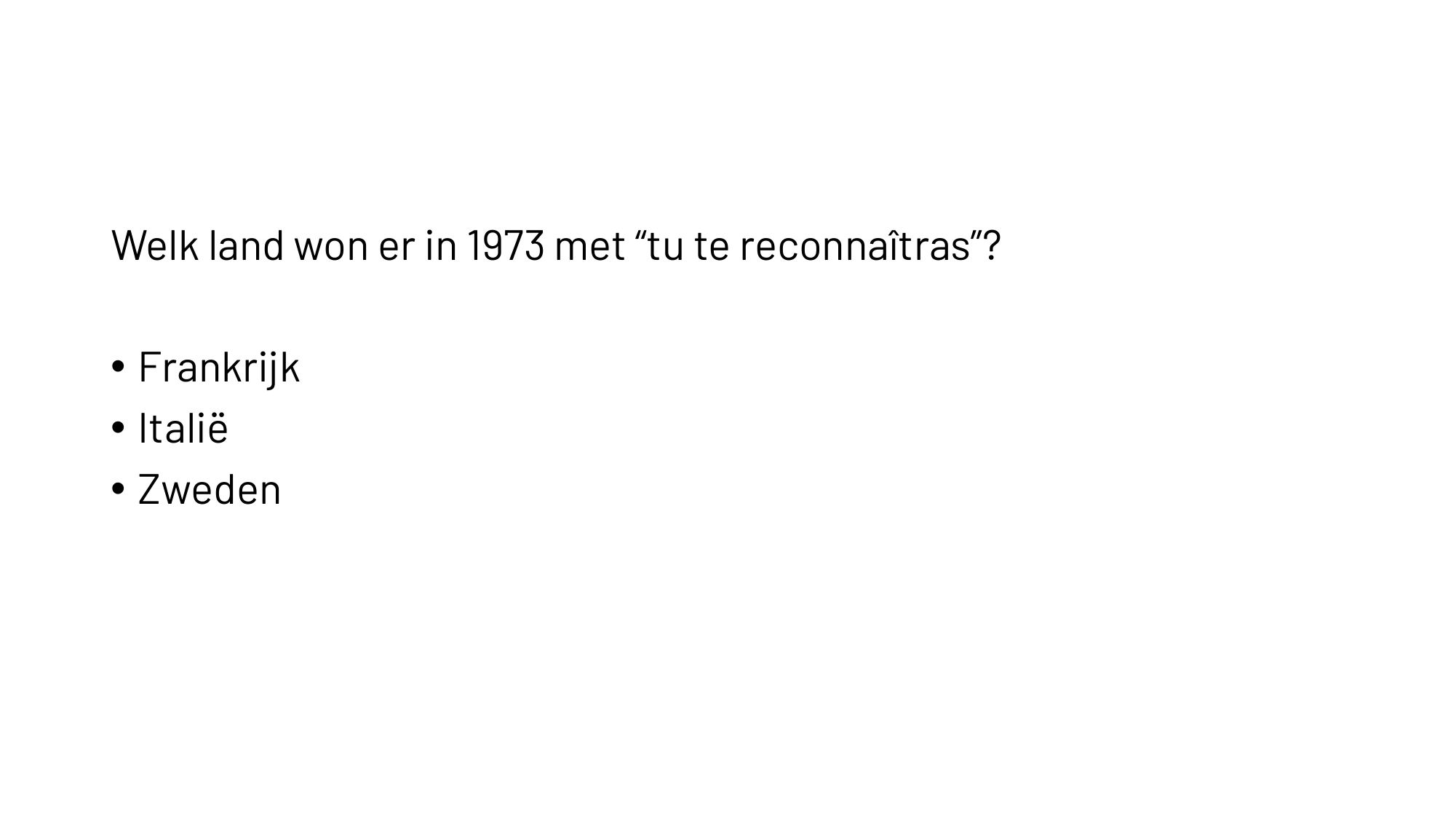

Welk land won er in 1973 met “tu te reconnaîtras”?

Frankrijk
Italië
Zweden